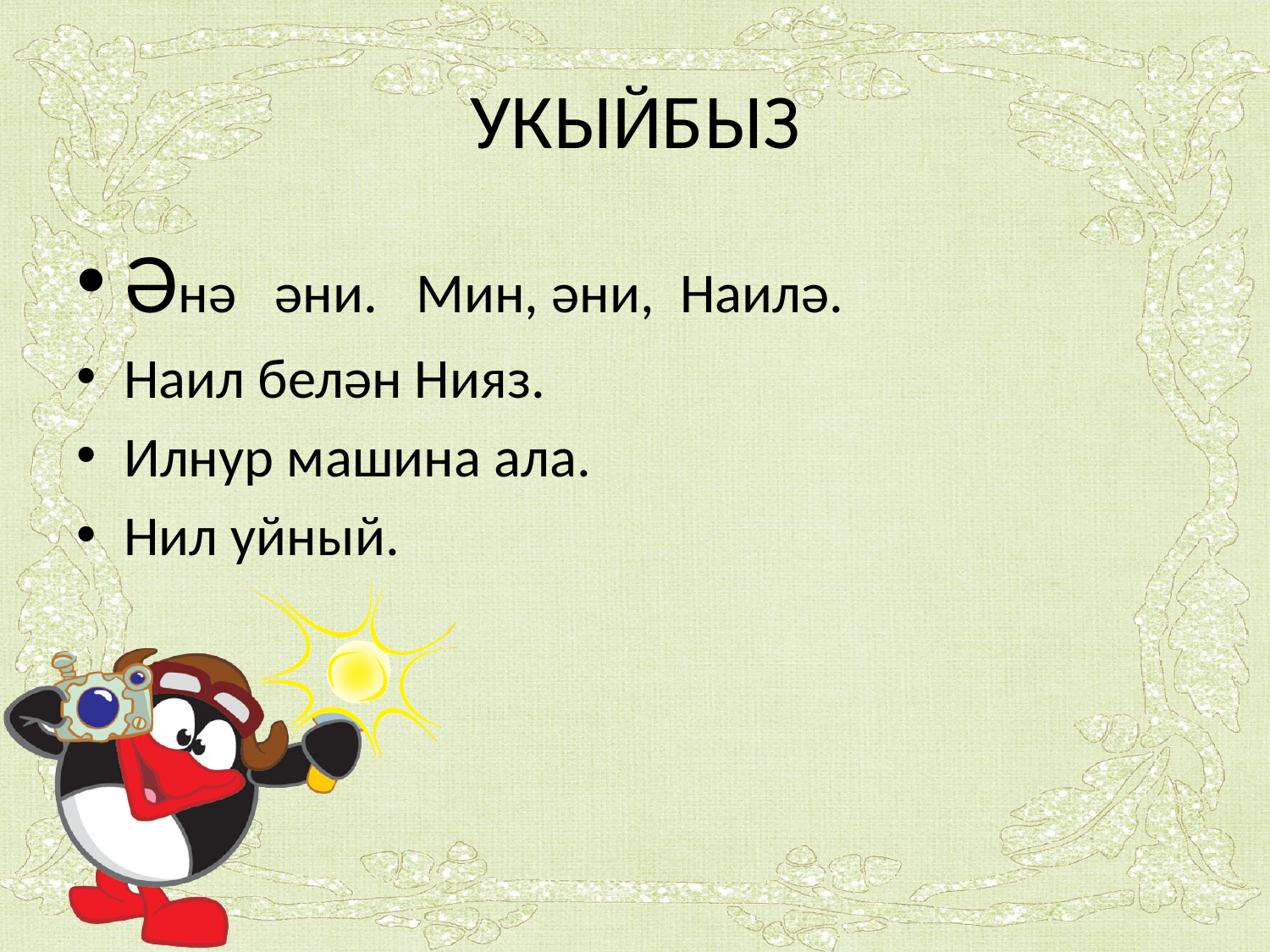

# УКЫЙБЫЗ
Әнә   әни.   Мин, әни,  Наилә.
Наил белән Нияз.
Илнур машина ала.
Нил уйный.